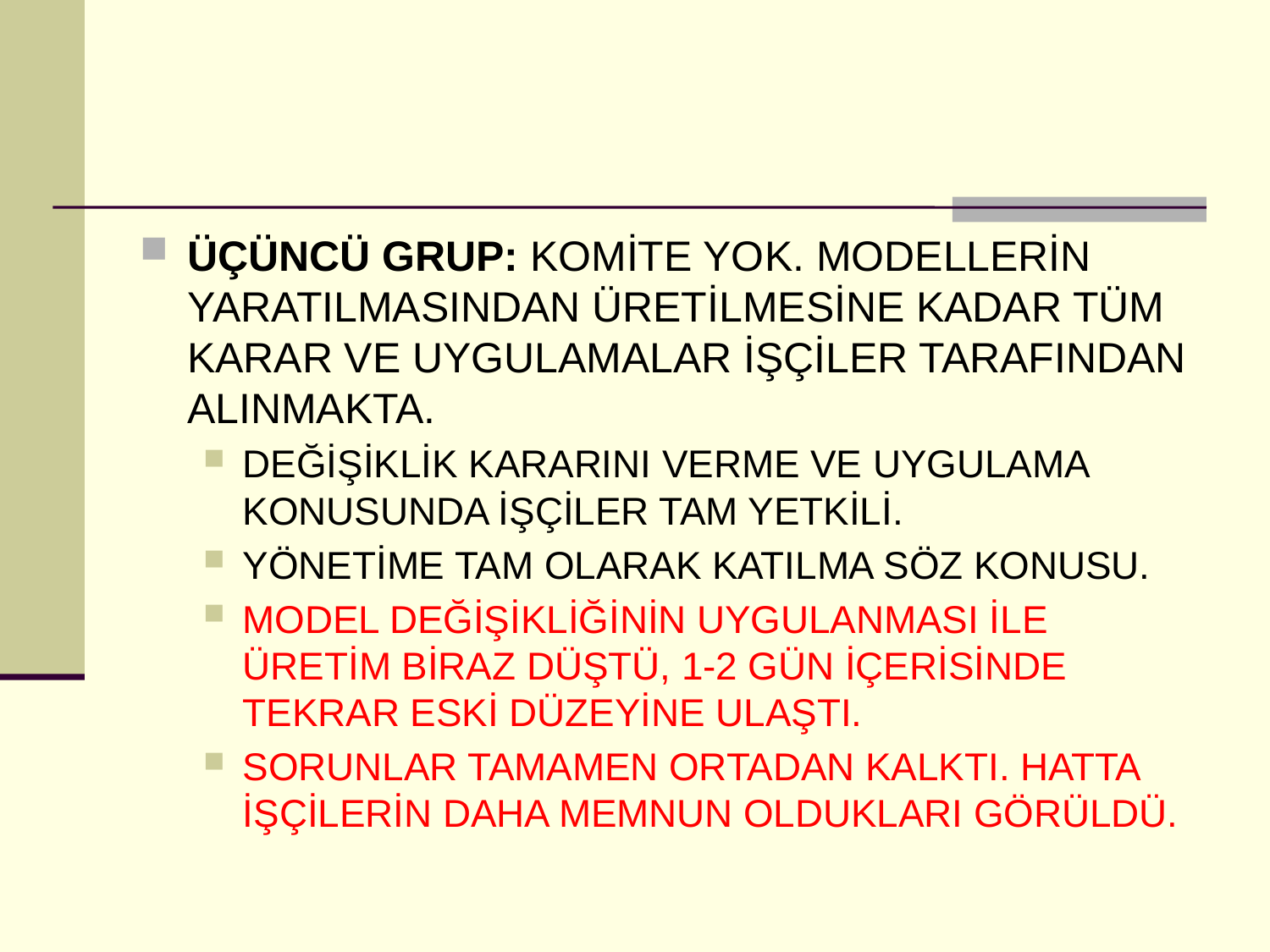

#
ÜÇÜNCÜ GRUP: KOMİTE YOK. MODELLERİN YARATILMASINDAN ÜRETİLMESİNE KADAR TÜM KARAR VE UYGULAMALAR İŞÇİLER TARAFINDAN ALINMAKTA.
DEĞİŞİKLİK KARARINI VERME VE UYGULAMA KONUSUNDA İŞÇİLER TAM YETKİLİ.
YÖNETİME TAM OLARAK KATILMA SÖZ KONUSU.
MODEL DEĞİŞİKLİĞİNİN UYGULANMASI İLE ÜRETİM BİRAZ DÜŞTÜ, 1-2 GÜN İÇERİSİNDE TEKRAR ESKİ DÜZEYİNE ULAŞTI.
SORUNLAR TAMAMEN ORTADAN KALKTI. HATTA İŞÇİLERİN DAHA MEMNUN OLDUKLARI GÖRÜLDÜ.